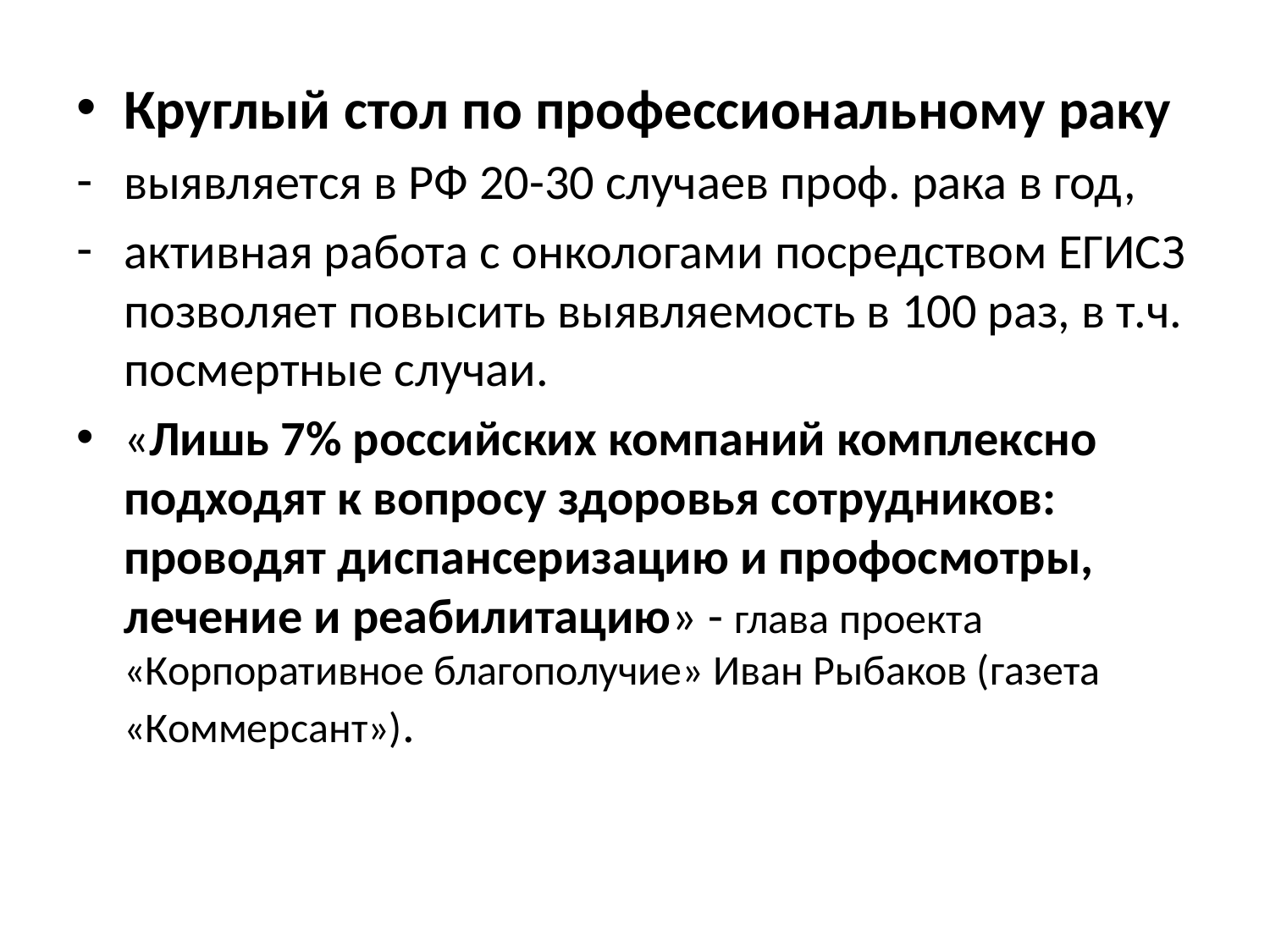

Круглый стол по профессиональному раку
выявляется в РФ 20-30 случаев проф. рака в год,
активная работа с онкологами посредством ЕГИСЗ позволяет повысить выявляемость в 100 раз, в т.ч. посмертные случаи.
«Лишь 7% российских компаний комплексно подходят к вопросу здоровья сотрудников: проводят диспансеризацию и профосмотры, лечение и реабилитацию» - глава проекта «Корпоративное благополучие» Иван Рыбаков (газета «Коммерсант»).